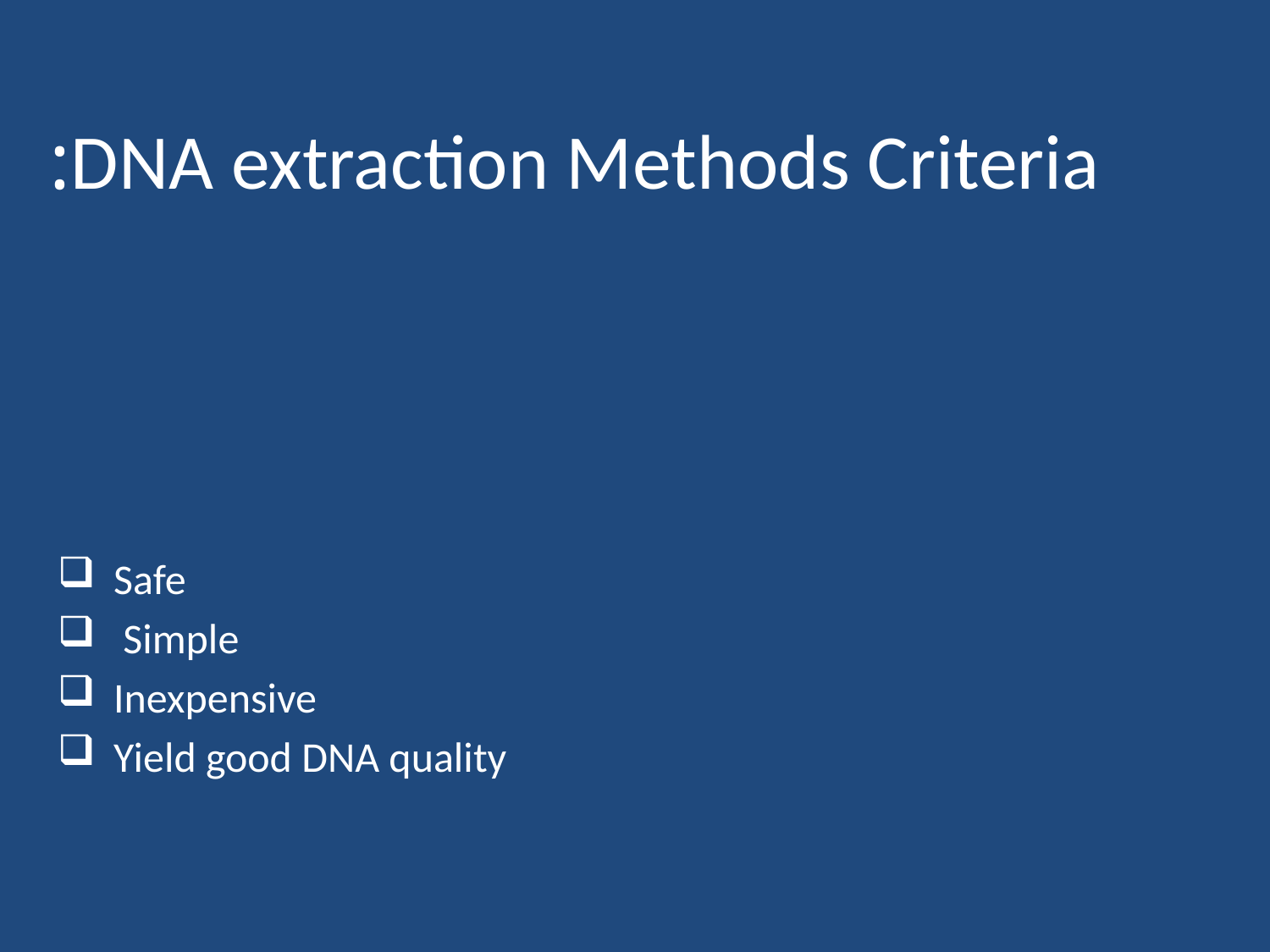

# DNA extraction Methods Criteria:
Safe
 Simple
Inexpensive
Yield good DNA quality